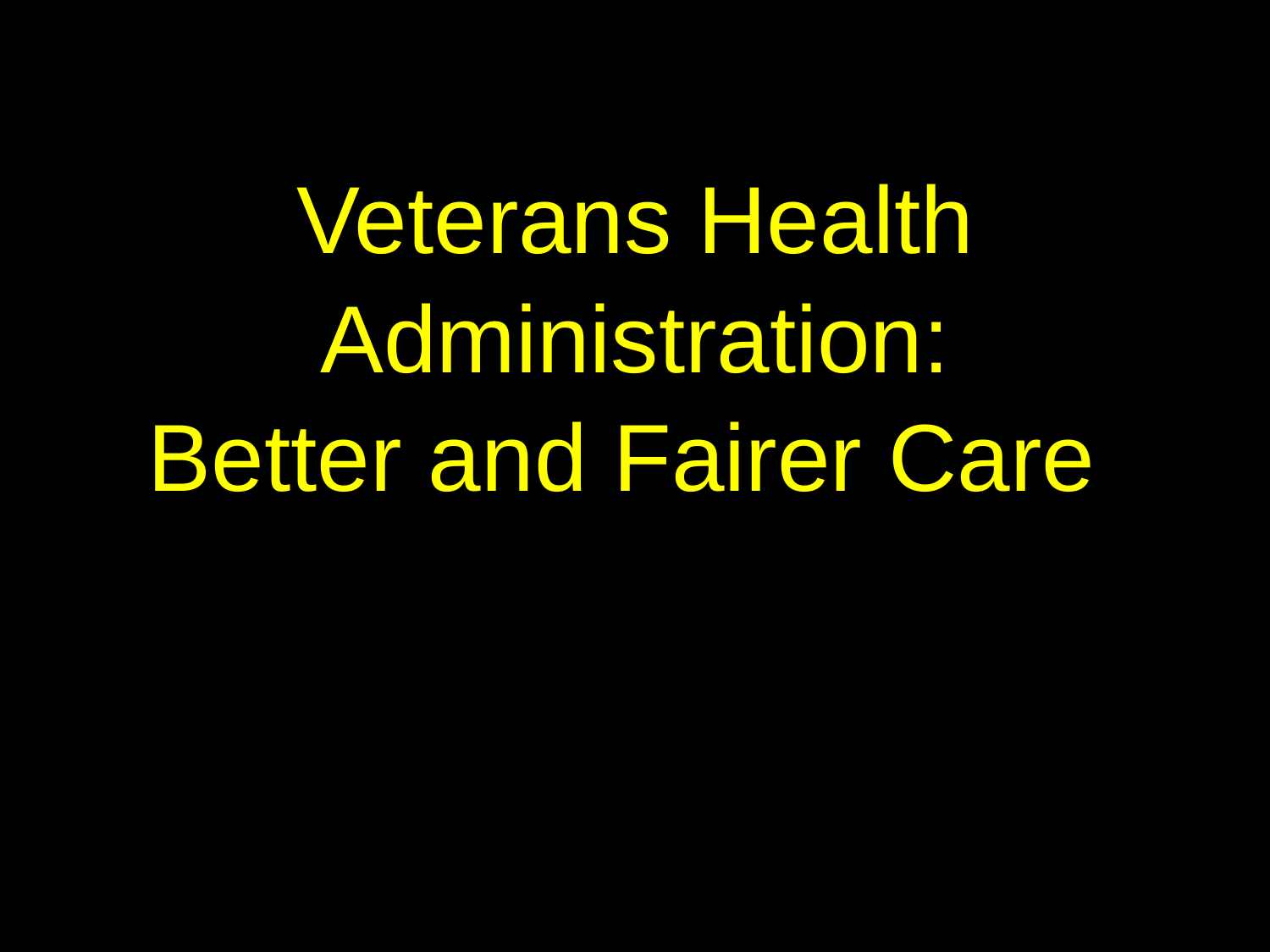

# Veterans Health Administration: Better and Fairer Care